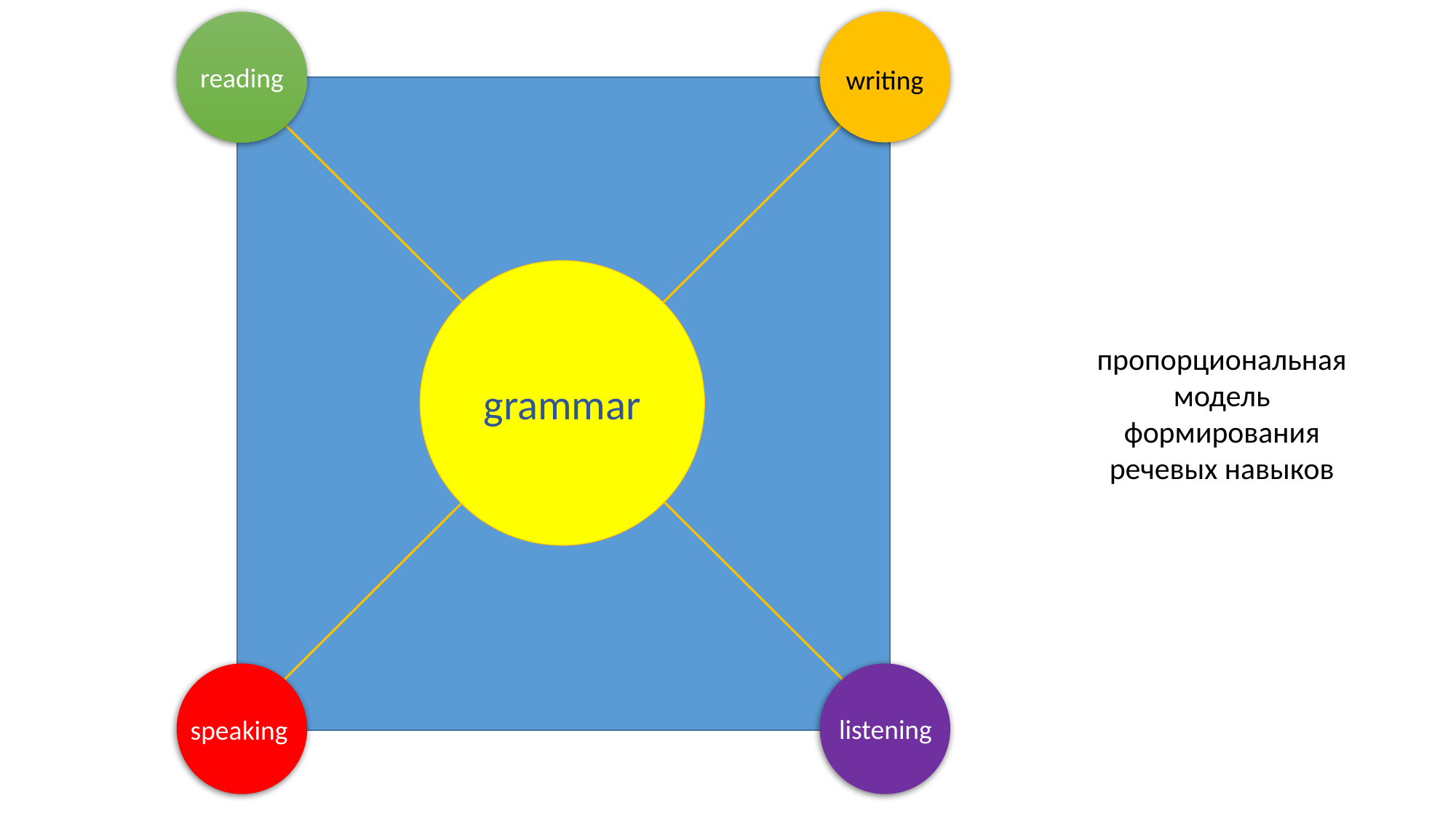

reading
writing

grammar
пропорциональная модель формирования речевых навыков

listening
speaking